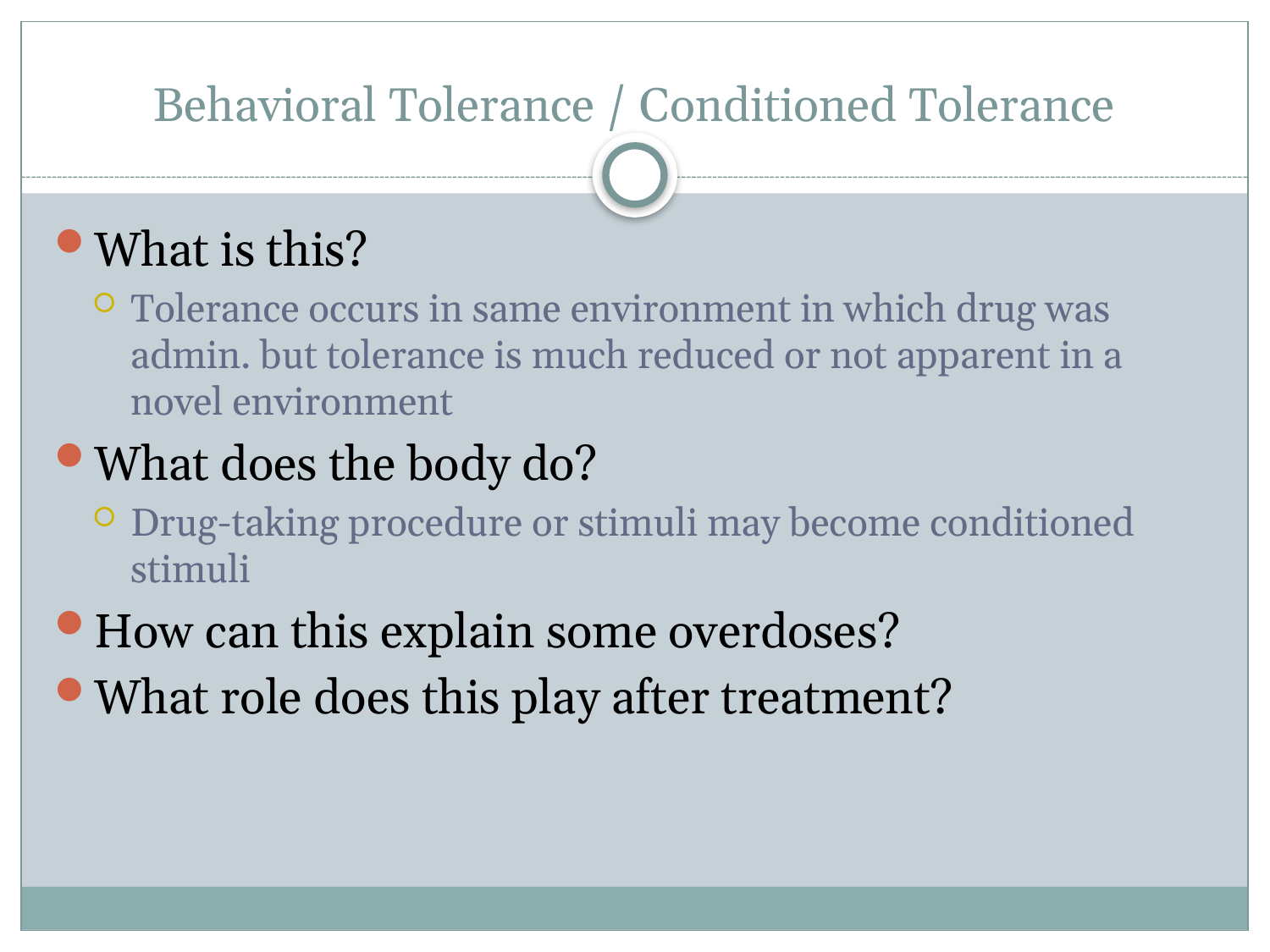

# Behavioral Tolerance / Conditioned Tolerance
What is this?
Tolerance occurs in same environment in which drug was admin. but tolerance is much reduced or not apparent in a novel environment
What does the body do?
Drug-taking procedure or stimuli may become conditioned stimuli
How can this explain some overdoses?
What role does this play after treatment?